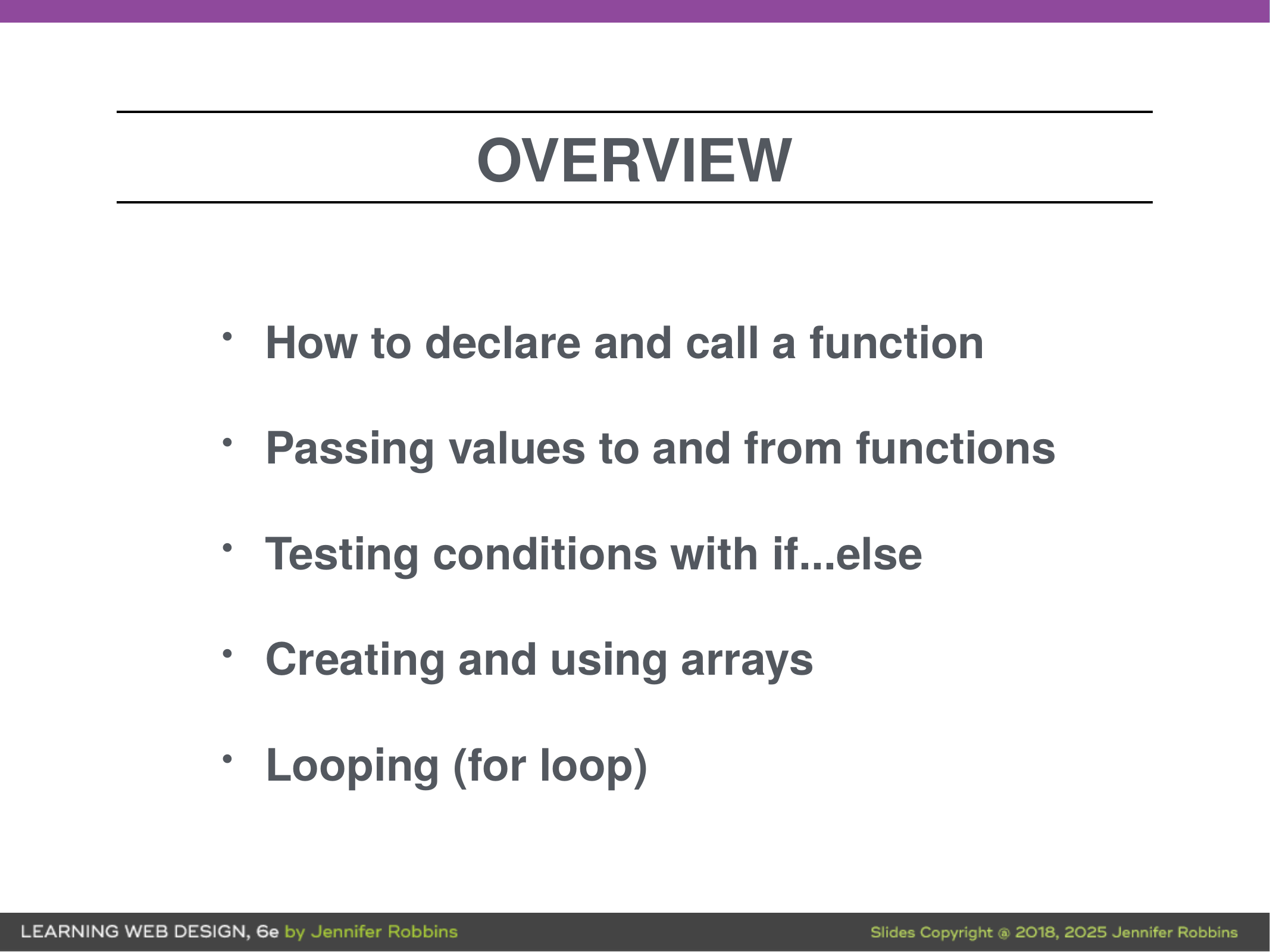

How to declare and call a function
Passing values to and from functions
Testing conditions with if...else
Creating and using arrays
Looping (for loop)